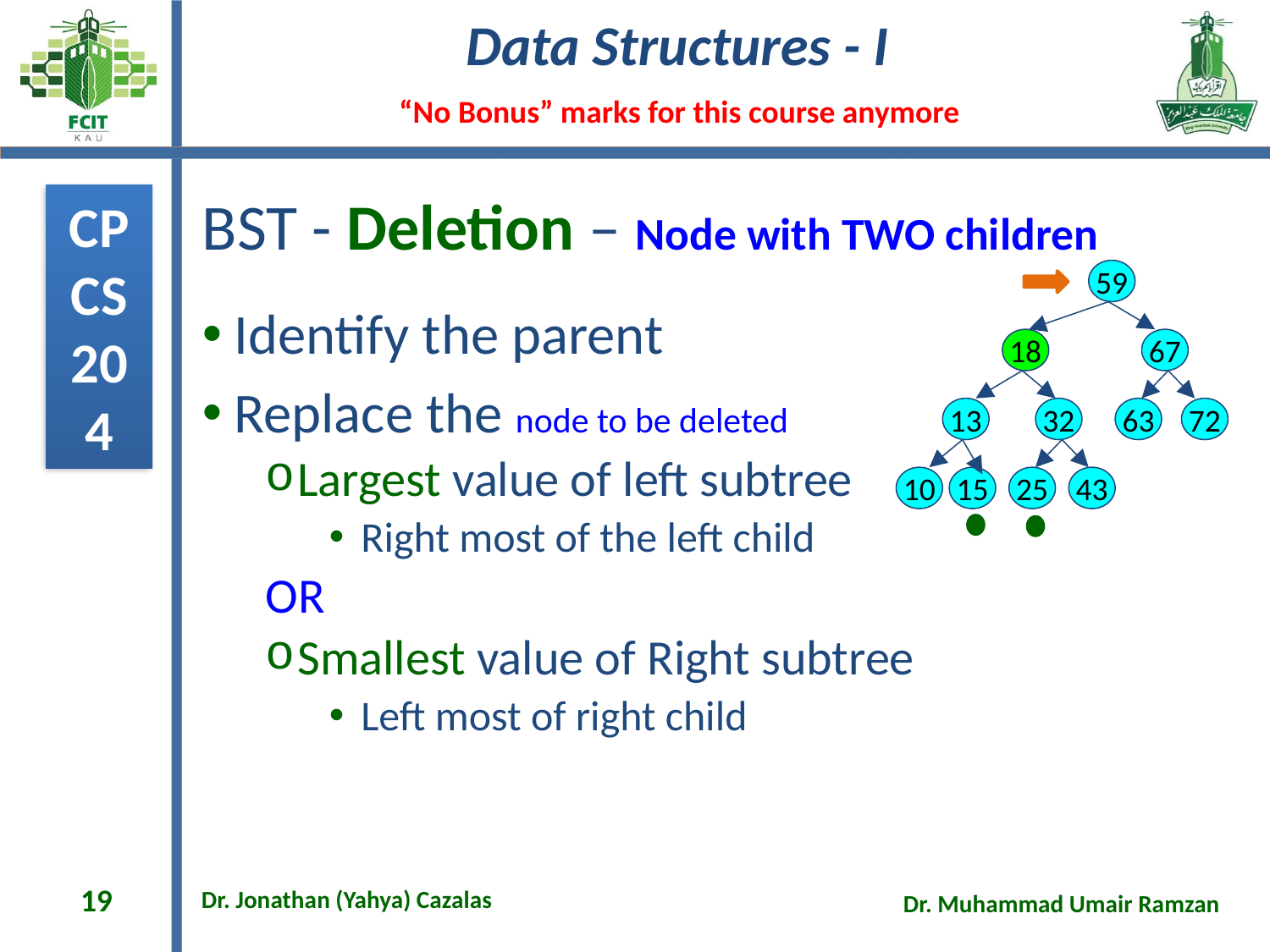

# BST - Deletion – Node with TWO children
59

18
67

13
32
63
72

10
15
25
43

Identify the parent
Replace the node to be deleted
Largest value of left subtree
Right most of the left child
OR
Smallest value of Right subtree
Left most of right child

19